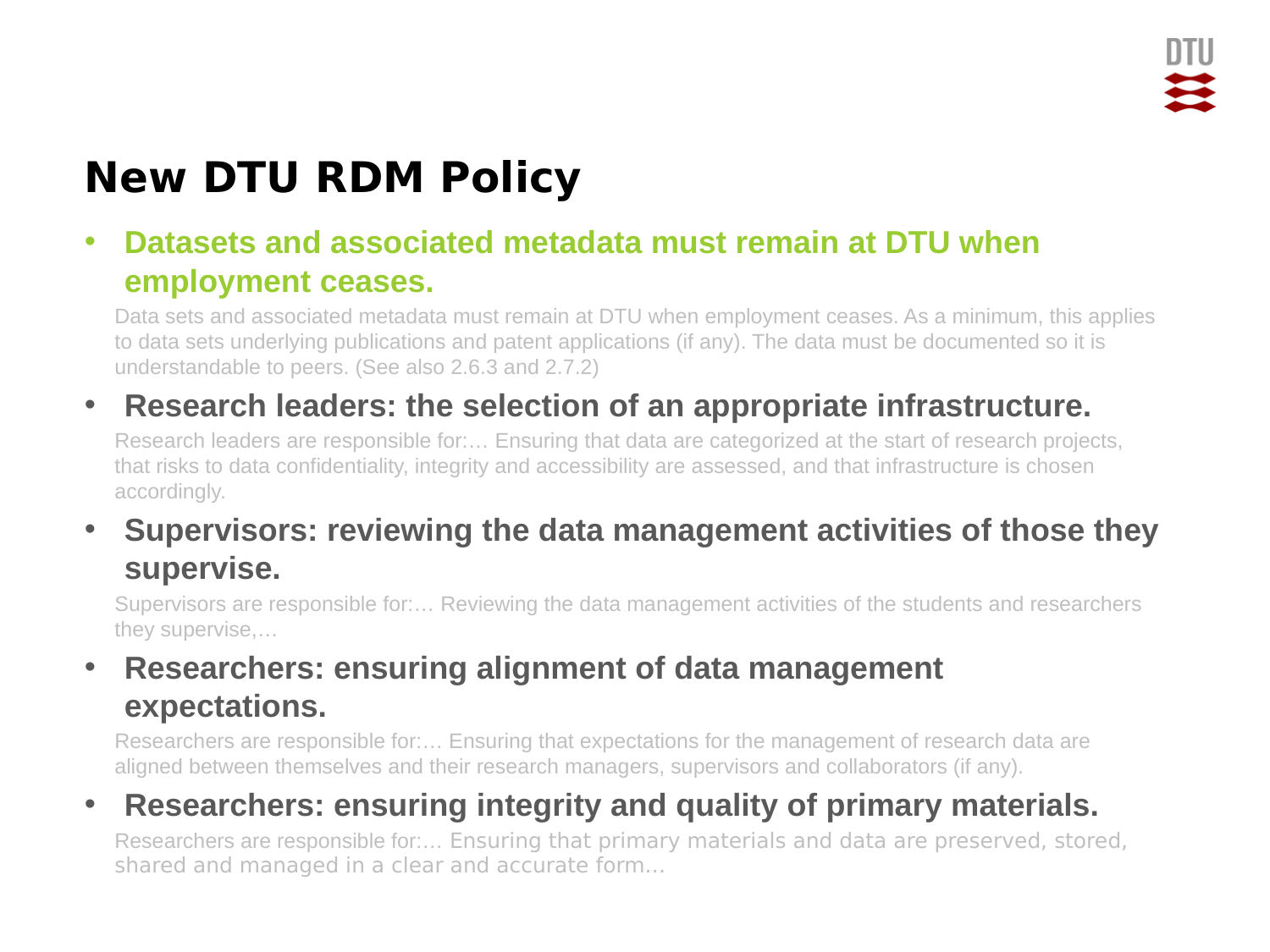

# New DTU RDM Policy
Datasets and associated metadata must remain at DTU when employment ceases.
Data sets and associated metadata must remain at DTU when employment ceases. As a minimum, this applies to data sets underlying publications and patent applications (if any). The data must be documented so it is understandable to peers. (See also 2.6.3 and 2.7.2)
Research leaders: the selection of an appropriate infrastructure.
Research leaders are responsible for:… Ensuring that data are categorized at the start of research projects, that risks to data confidentiality, integrity and accessibility are assessed, and that infrastructure is chosen accordingly.
Supervisors: reviewing the data management activities of those they supervise.
Supervisors are responsible for:… Reviewing the data management activities of the students and researchers they supervise,…
Researchers: ensuring alignment of data management expectations.
Researchers are responsible for:… Ensuring that expectations for the management of research data are aligned between themselves and their research managers, supervisors and collaborators (if any).
Researchers: ensuring integrity and quality of primary materials.
Researchers are responsible for:… Ensuring that primary materials and data are preserved, stored, shared and managed in a clear and accurate form…